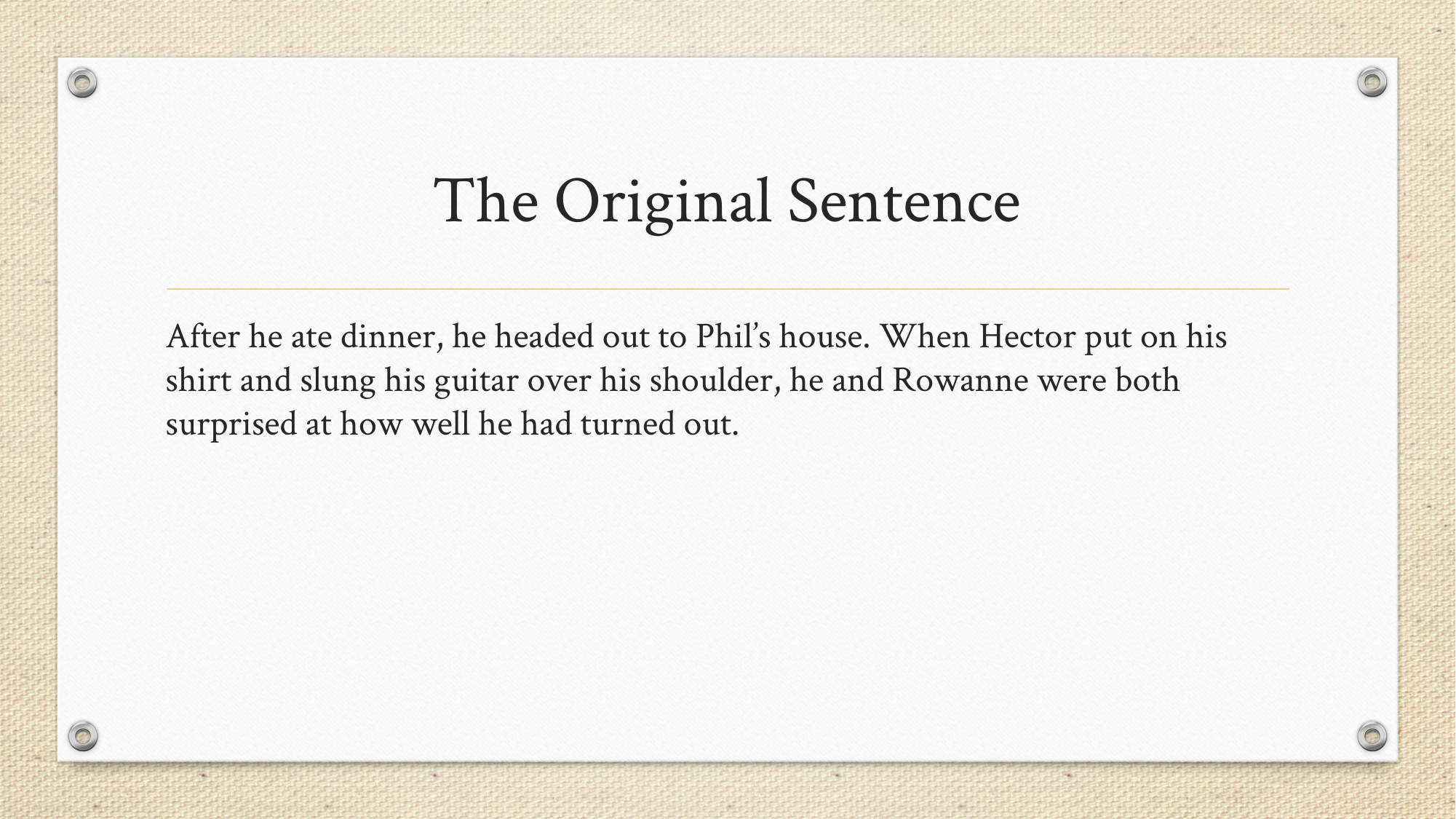

# The Original Sentence
After he ate dinner, he headed out to Phil’s house. When Hector put on his shirt and slung his guitar over his shoulder, he and Rowanne were both surprised at how well he had turned out.